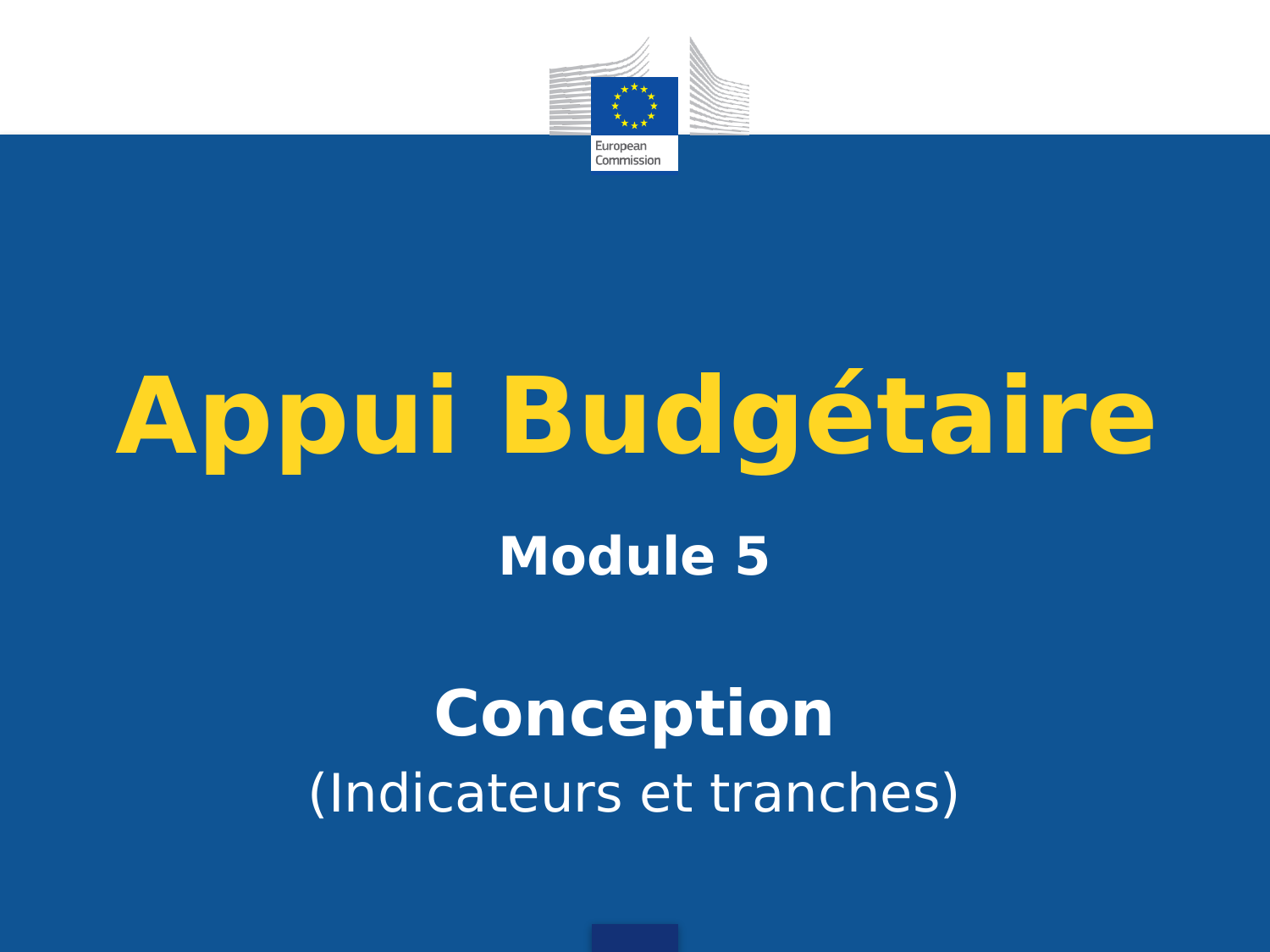

# Appui Budgétaire
Module 5

Conception
(Indicateurs et tranches)